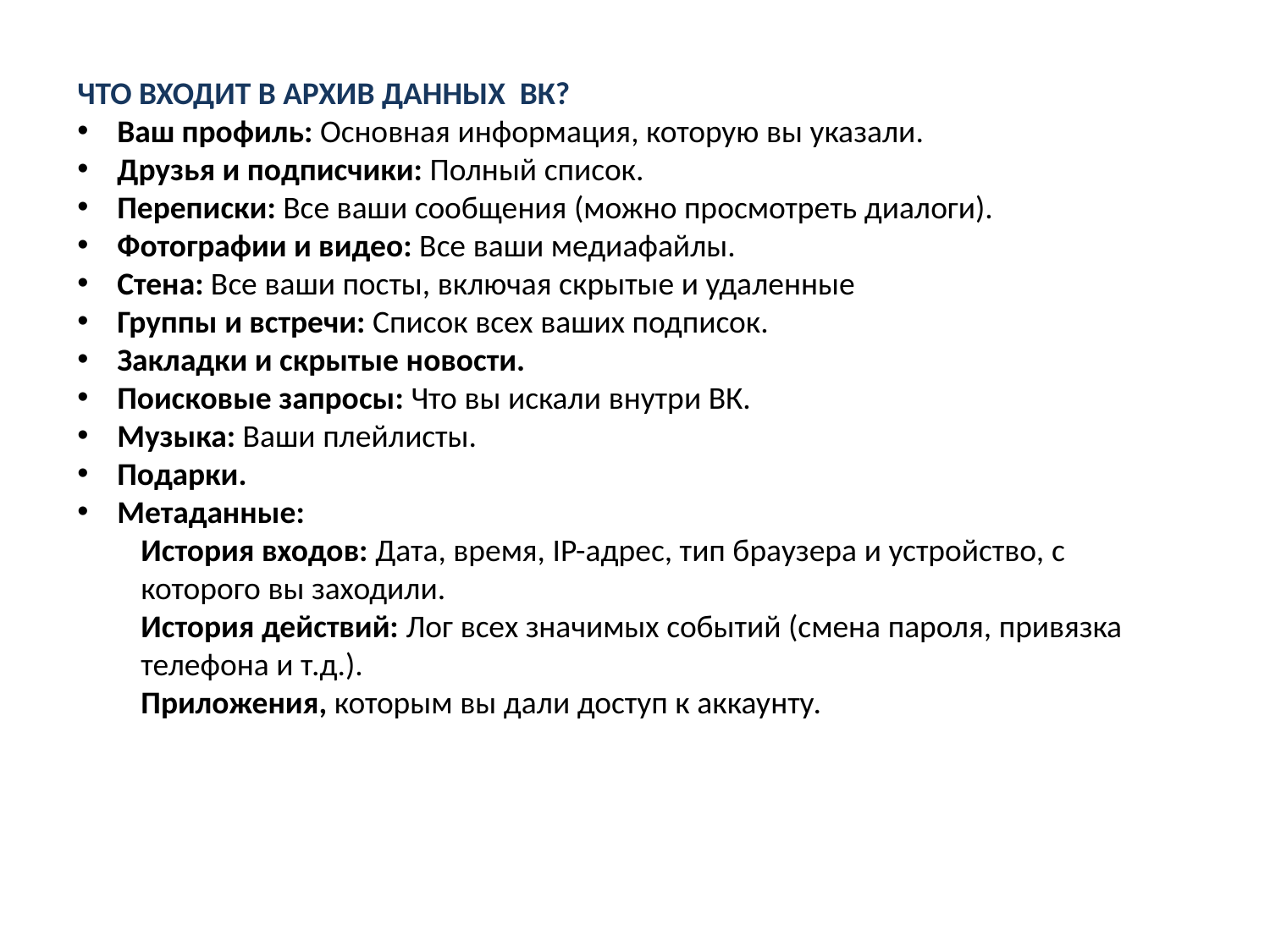

ЧТО ВХОДИТ В АРХИВ ДАННЫХ  ВК?
Ваш профиль: Основная информация, которую вы указали.
Друзья и подписчики: Полный список.
Переписки: Все ваши сообщения (можно просмотреть диалоги).
Фотографии и видео: Все ваши медиафайлы.
Стена: Все ваши посты, включая скрытые и удаленные
Группы и встречи: Список всех ваших подписок.
Закладки и скрытые новости.
Поисковые запросы: Что вы искали внутри ВК.
Музыка: Ваши плейлисты.
Подарки.
Метаданные:
История входов: Дата, время, IP-адрес, тип браузера и устройство, с которого вы заходили.
История действий: Лог всех значимых событий (смена пароля, привязка телефона и т.д.).
Приложения, которым вы дали доступ к аккаунту.